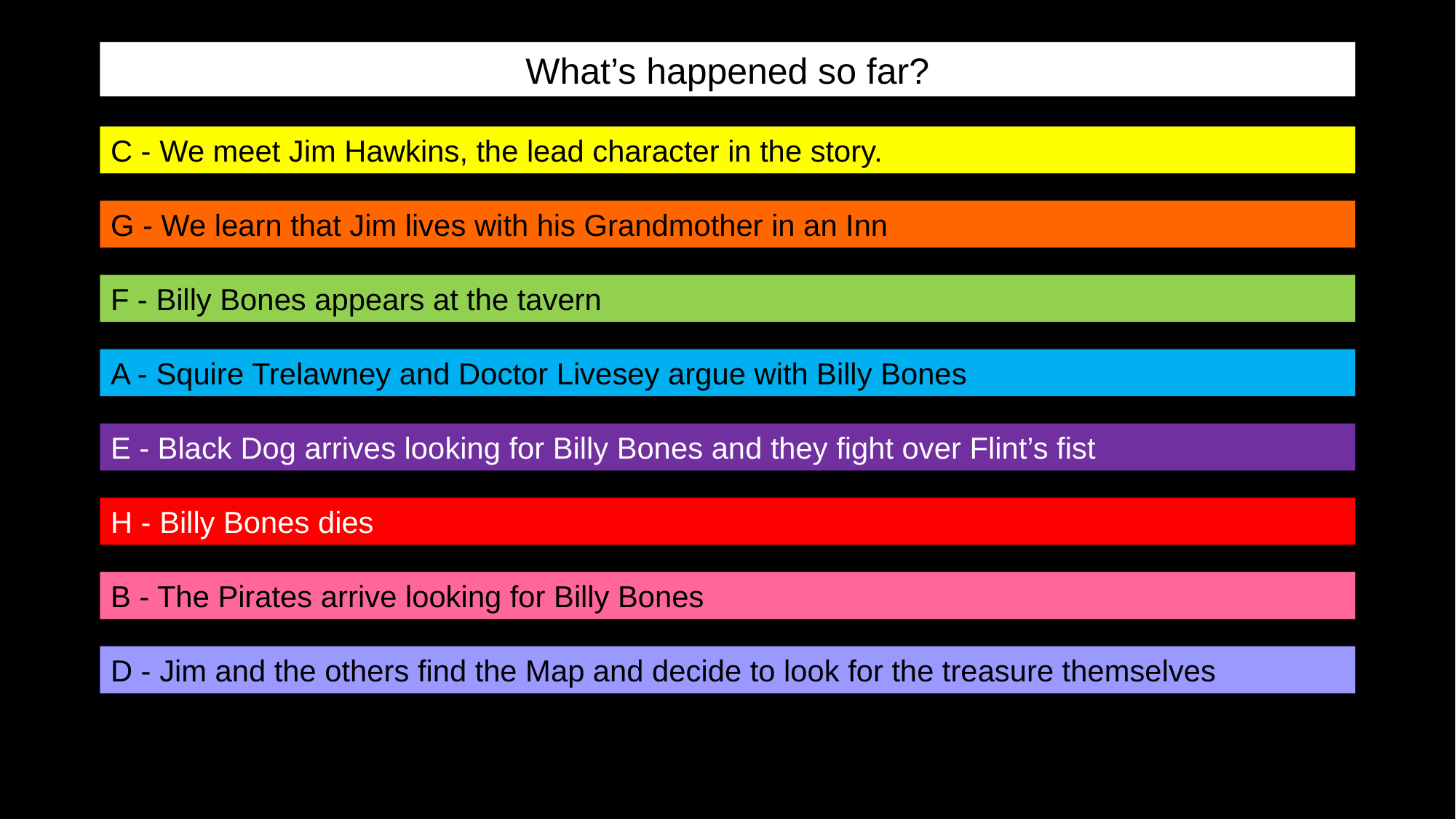

What’s happened so far?
C - We meet Jim Hawkins, the lead character in the story.
G - We learn that Jim lives with his Grandmother in an Inn
F - Billy Bones appears at the tavern
A - Squire Trelawney and Doctor Livesey argue with Billy Bones
E - Black Dog arrives looking for Billy Bones and they fight over Flint’s fist
H - Billy Bones dies
B - The Pirates arrive looking for Billy Bones
D - Jim and the others find the Map and decide to look for the treasure themselves